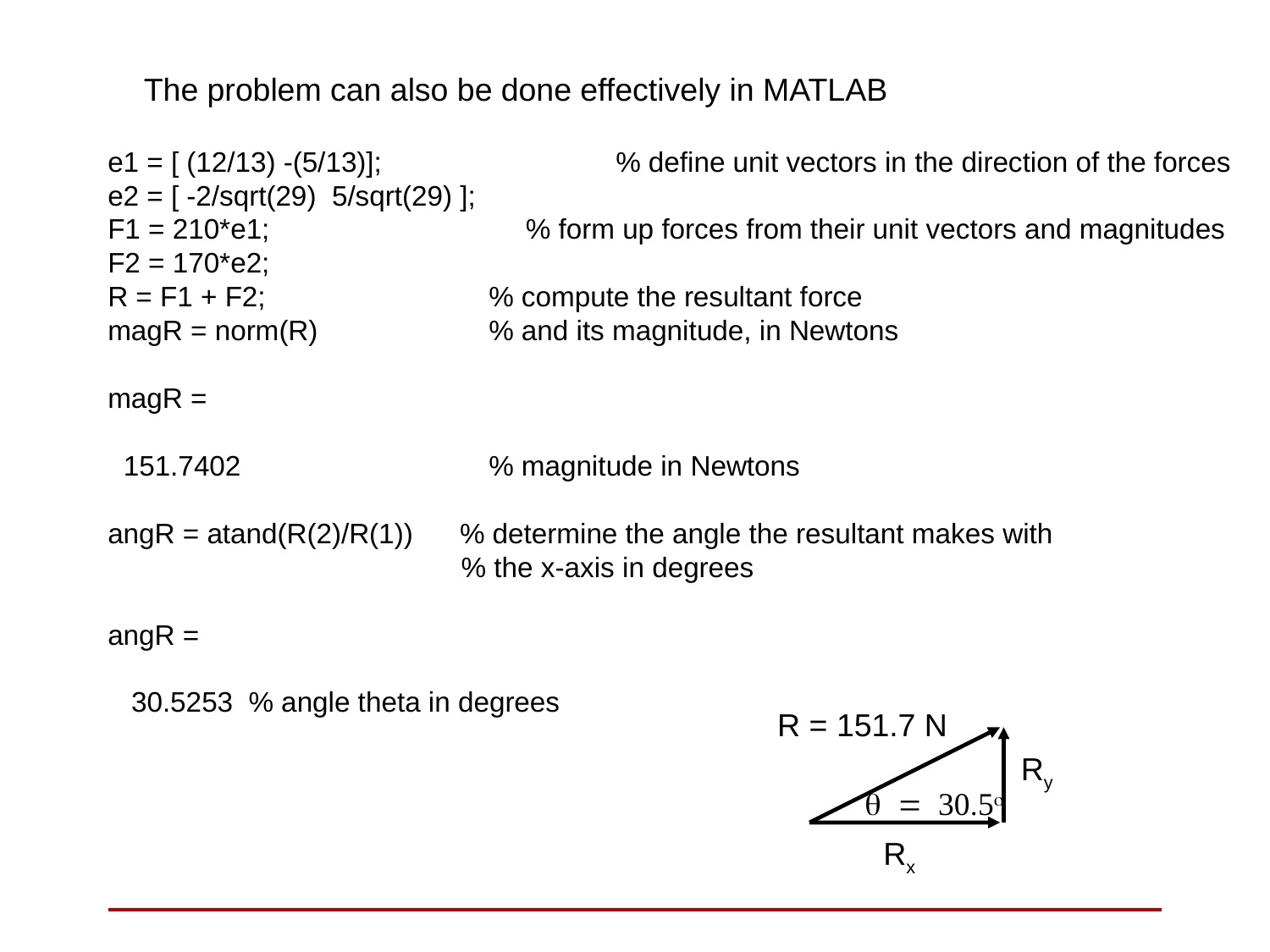

The problem can also be done effectively in MATLAB
e1 = [ (12/13) -(5/13)];		% define unit vectors in the direction of the forces
e2 = [ -2/sqrt(29)  5/sqrt(29) ];
F1 = 210*e1;       	                     % form up forces from their unit vectors and magnitudes
F2 = 170*e2;
R = F1 + F2;		% compute the resultant force
magR = norm(R)		% and its magnitude, in Newtons

magR =

  151.7402   		% magnitude in Newtons

angR = atand(R(2)/R(1))      % determine the angle the resultant makes with 		                             % the x-axis in degrees

angR =

   30.5253  % angle theta in degrees
R = 151.7 N

Ry
θ = 30.5ο

Rx